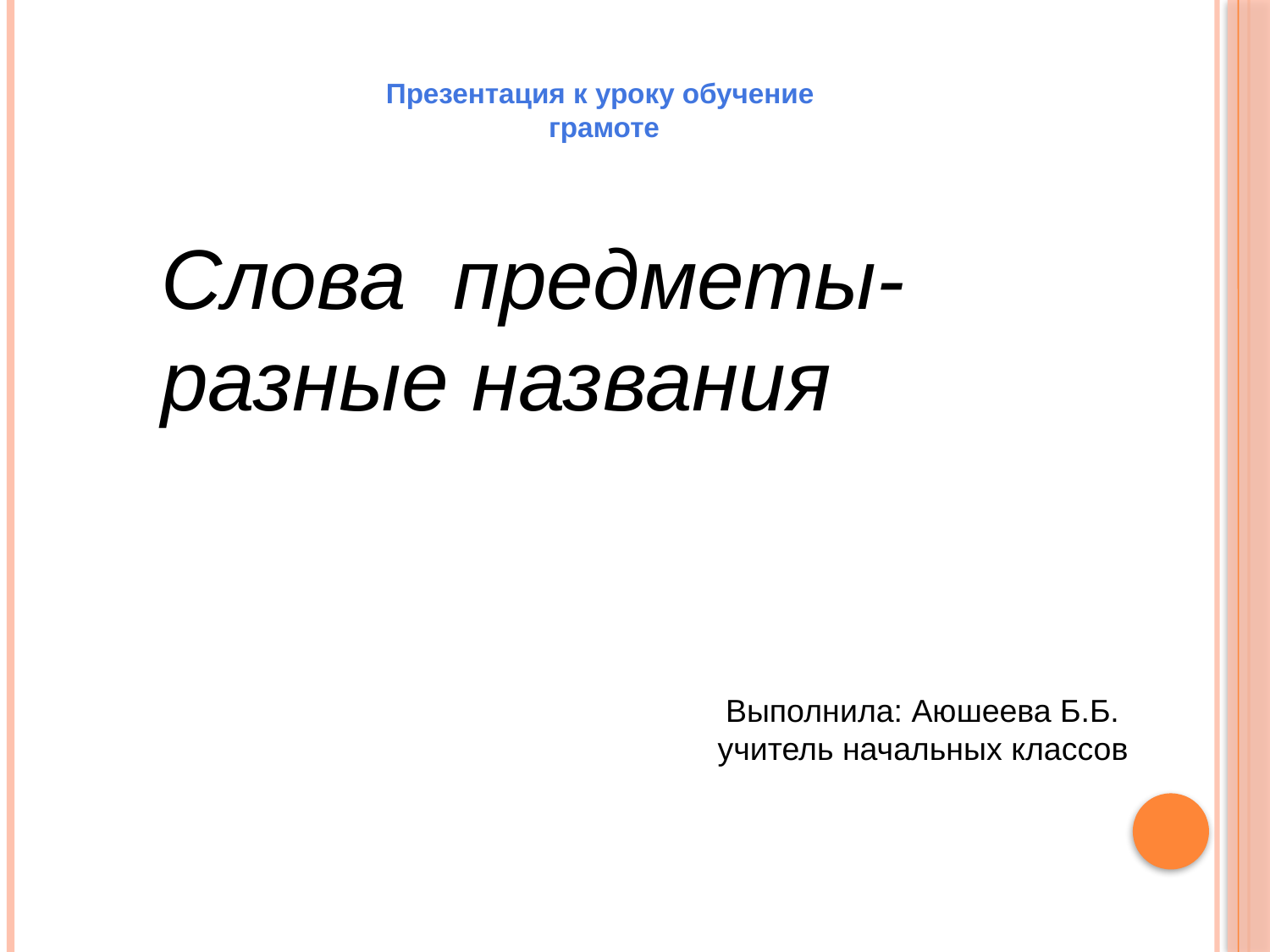

Презентация к уроку обучение
 грамоте
Слова  предметы- разные названия
Выполнила: Аюшеева Б.Б.
учитель начальных классов